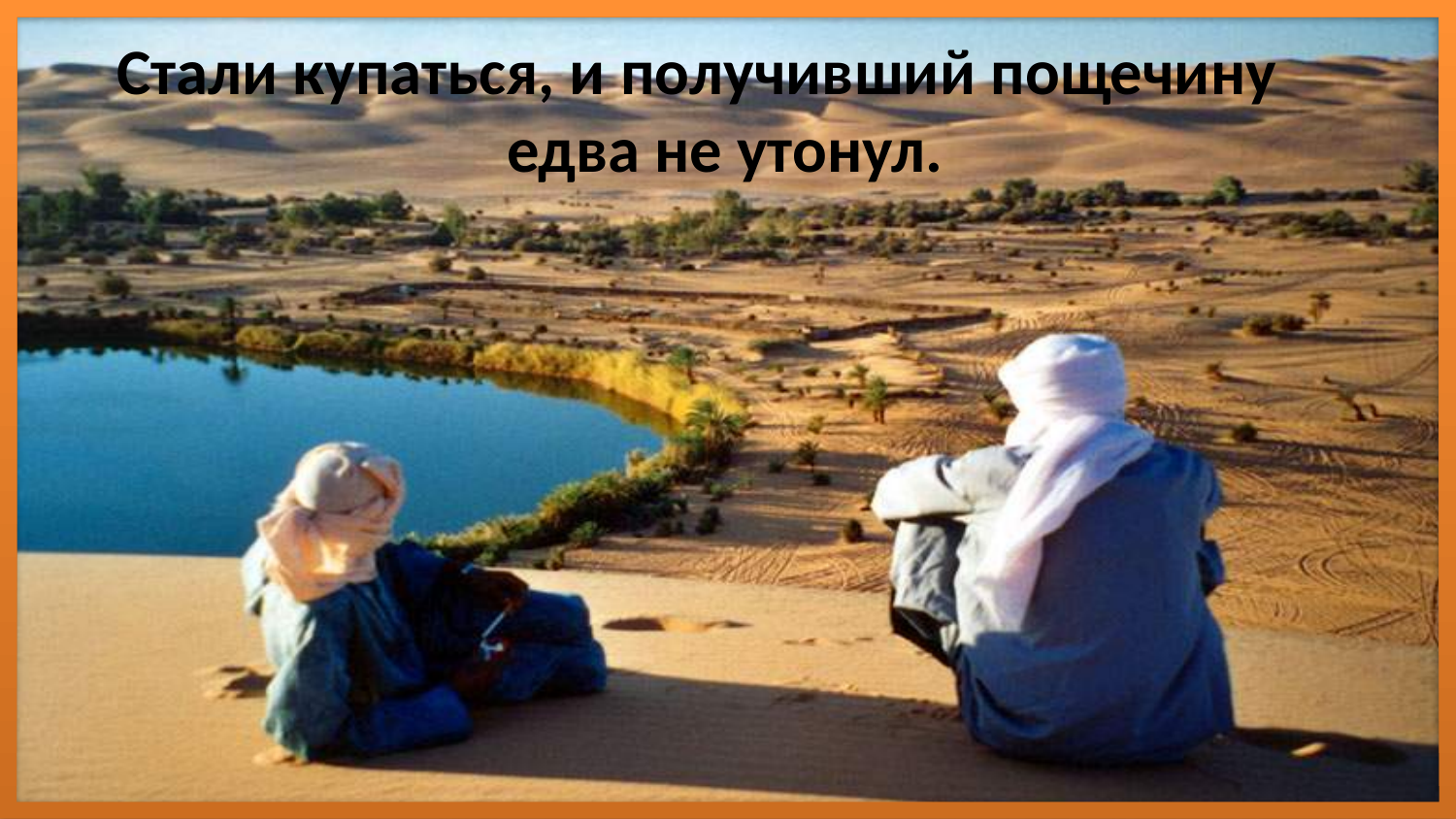

Стали купаться, и получивший пощечину едва не утонул.